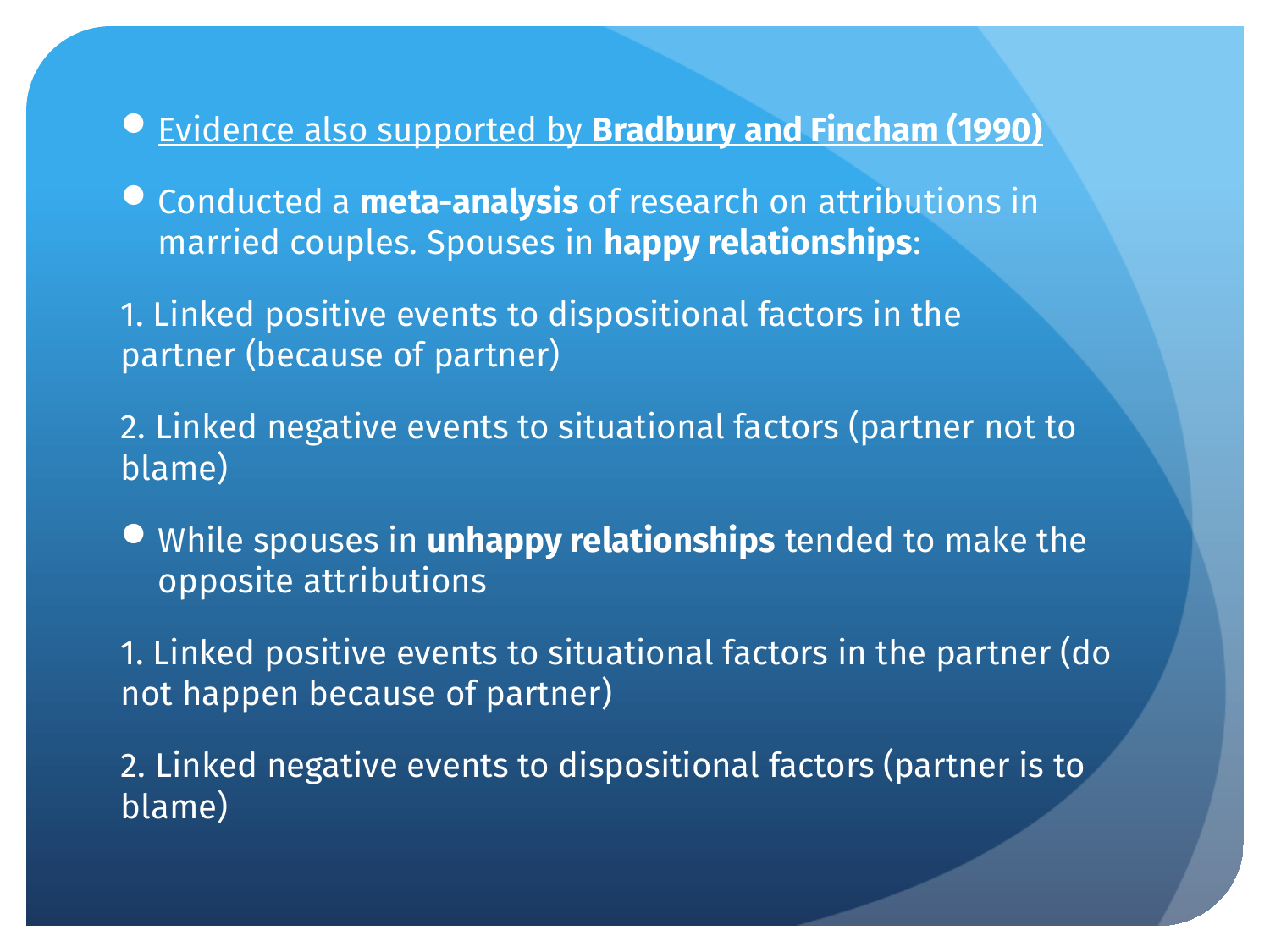

Evidence also supported by Bradbury and Fincham (1990)
Conducted a meta-analysis of research on attributions in married couples. Spouses in happy relationships:
1. Linked positive events to dispositional factors in the partner (because of partner)
2. Linked negative events to situational factors (partner not to blame)
While spouses in unhappy relationships tended to make the opposite attributions
1. Linked positive events to situational factors in the partner (do not happen because of partner)
2. Linked negative events to dispositional factors (partner is to blame)